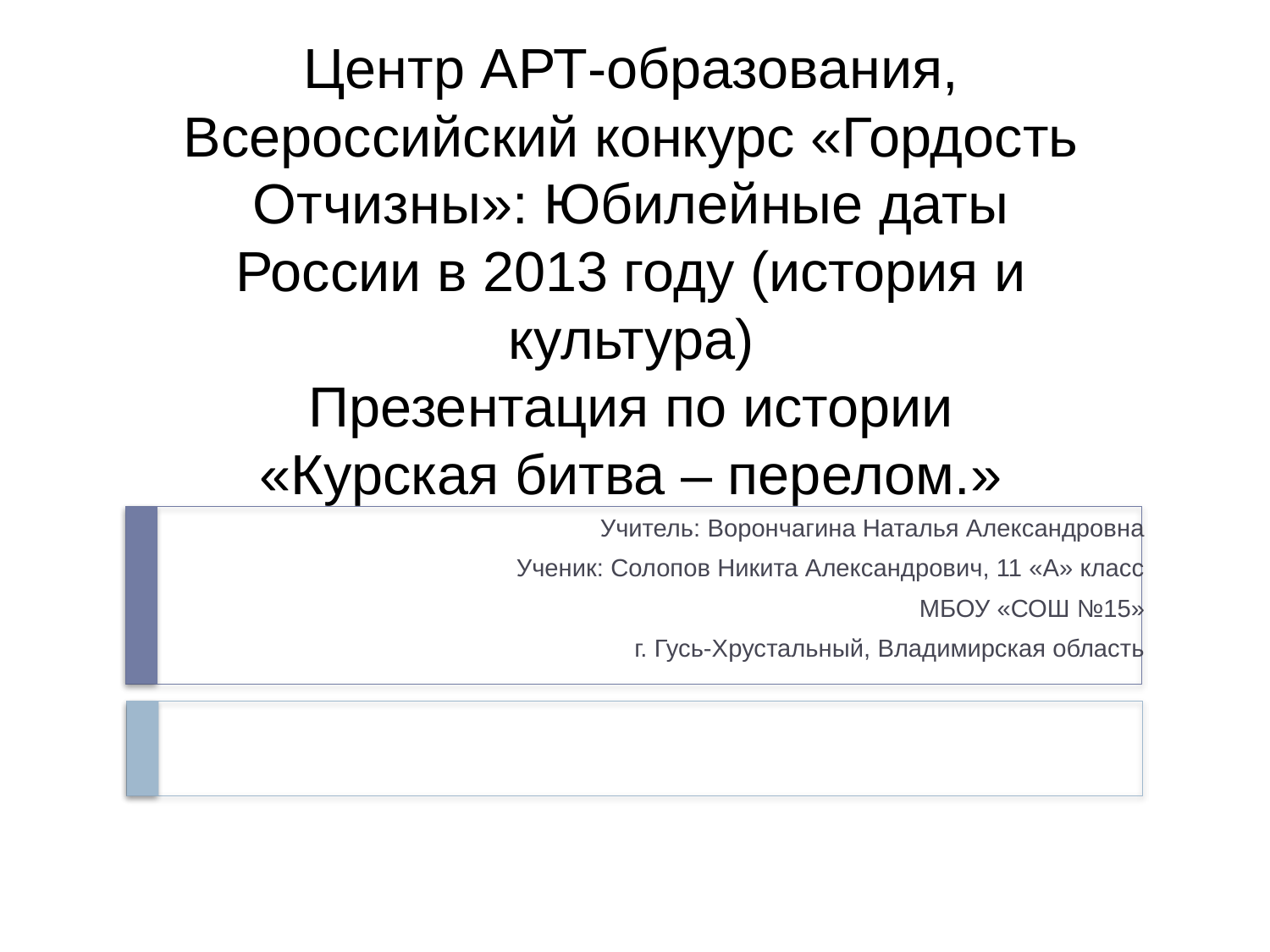

# Центр АРТ-образования, Всероссийский конкурс «Гордость Отчизны»: Юбилейные даты России в 2013 году (история и культура) Презентация по истории «Курская битва – перелом.»
Учитель: Ворончагина Наталья Александровна
Ученик: Солопов Никита Александрович, 11 «А» класс
МБОУ «СОШ №15»
г. Гусь-Хрустальный, Владимирская область